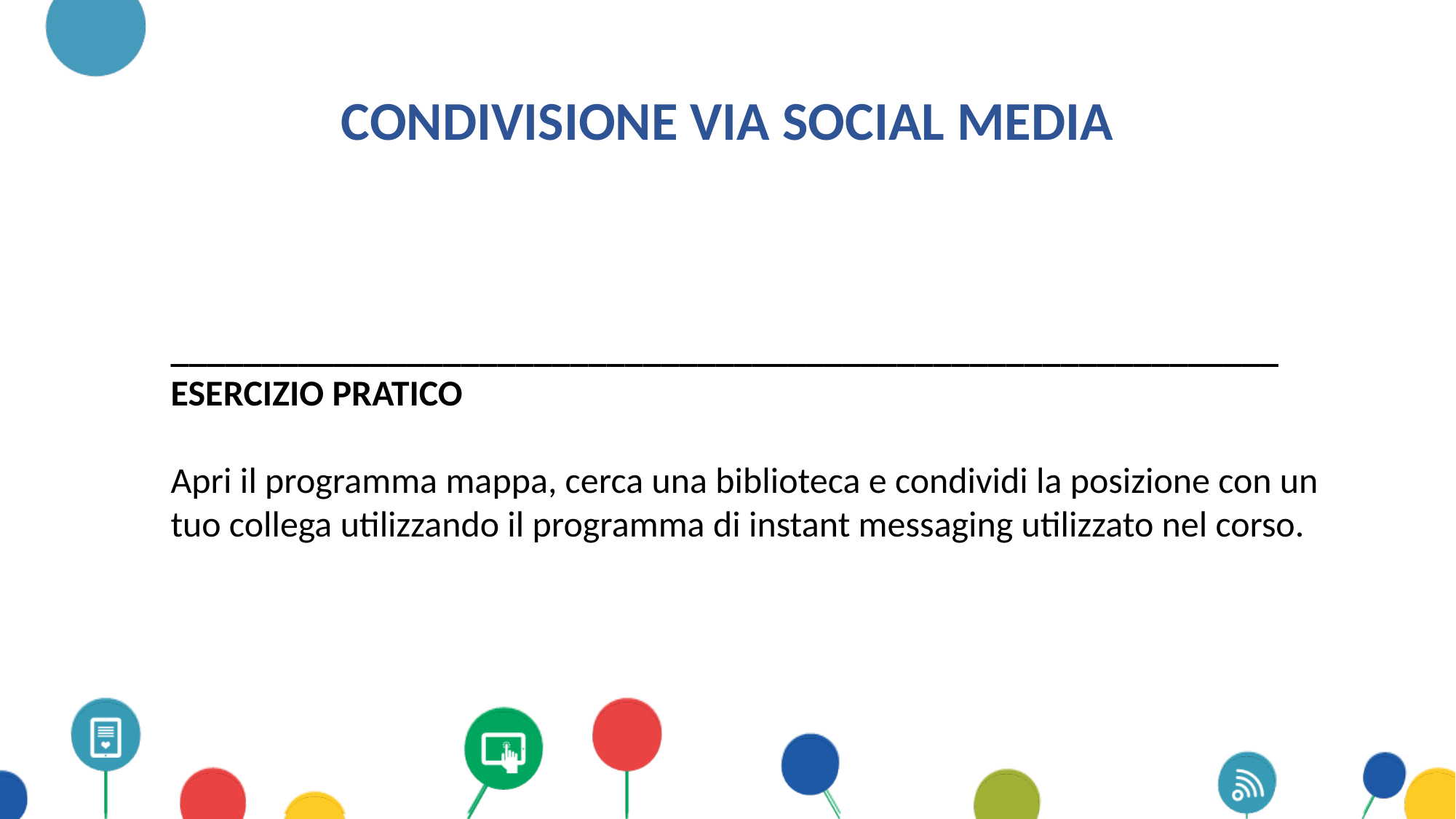

# Condivisione via social media

_____________________________________________________________
ESERCIZIO PRATICO

Apri il programma mappa, cerca una biblioteca e condividi la posizione con un tuo collega utilizzando il programma di instant messaging utilizzato nel corso.